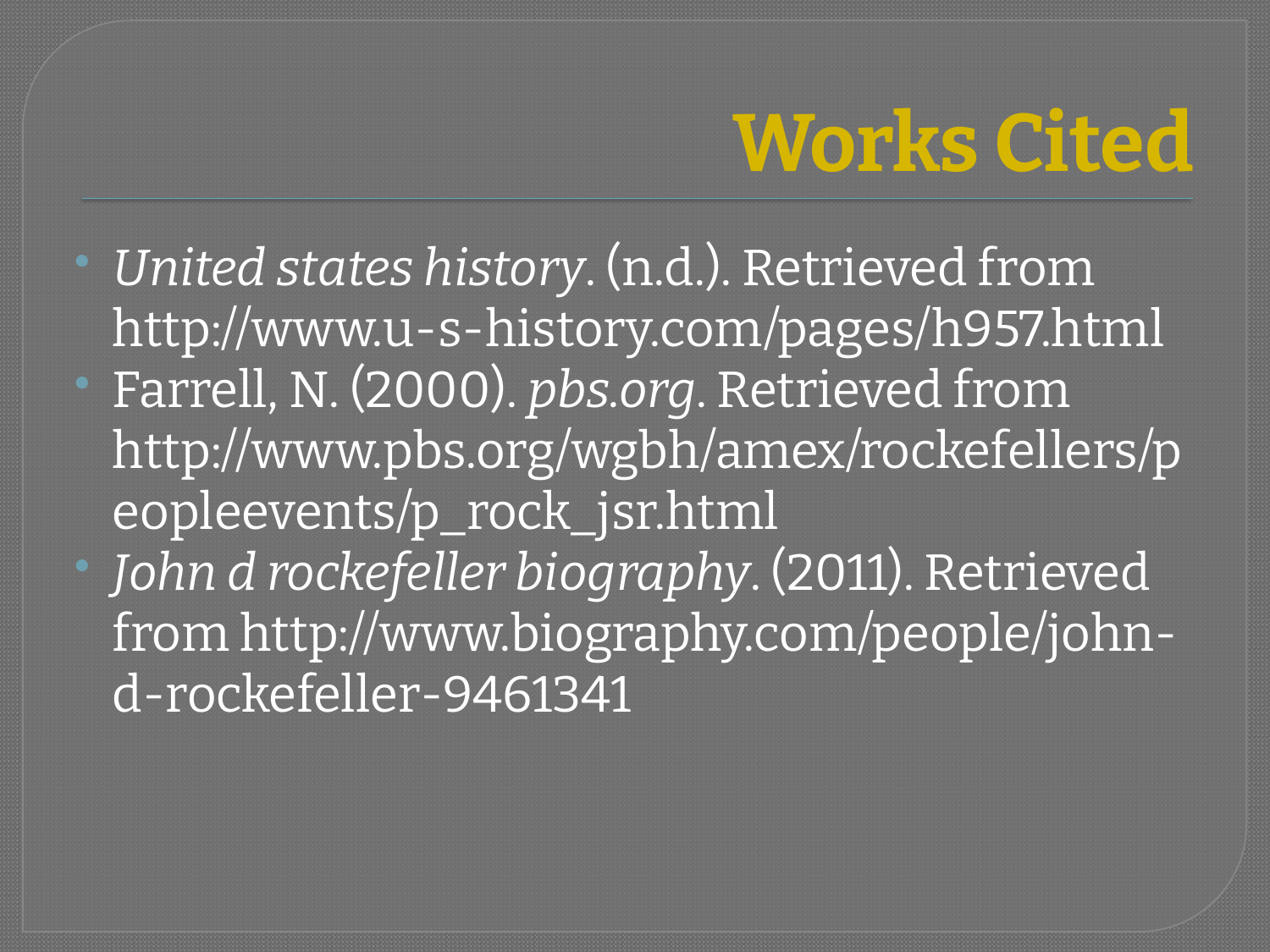

# Works Cited
United states history. (n.d.). Retrieved from http://www.u-s-history.com/pages/h957.html
Farrell, N. (2000). pbs.org. Retrieved from http://www.pbs.org/wgbh/amex/rockefellers/peopleevents/p_rock_jsr.html
John d rockefeller biography. (2011). Retrieved from http://www.biography.com/people/john-d-rockefeller-9461341